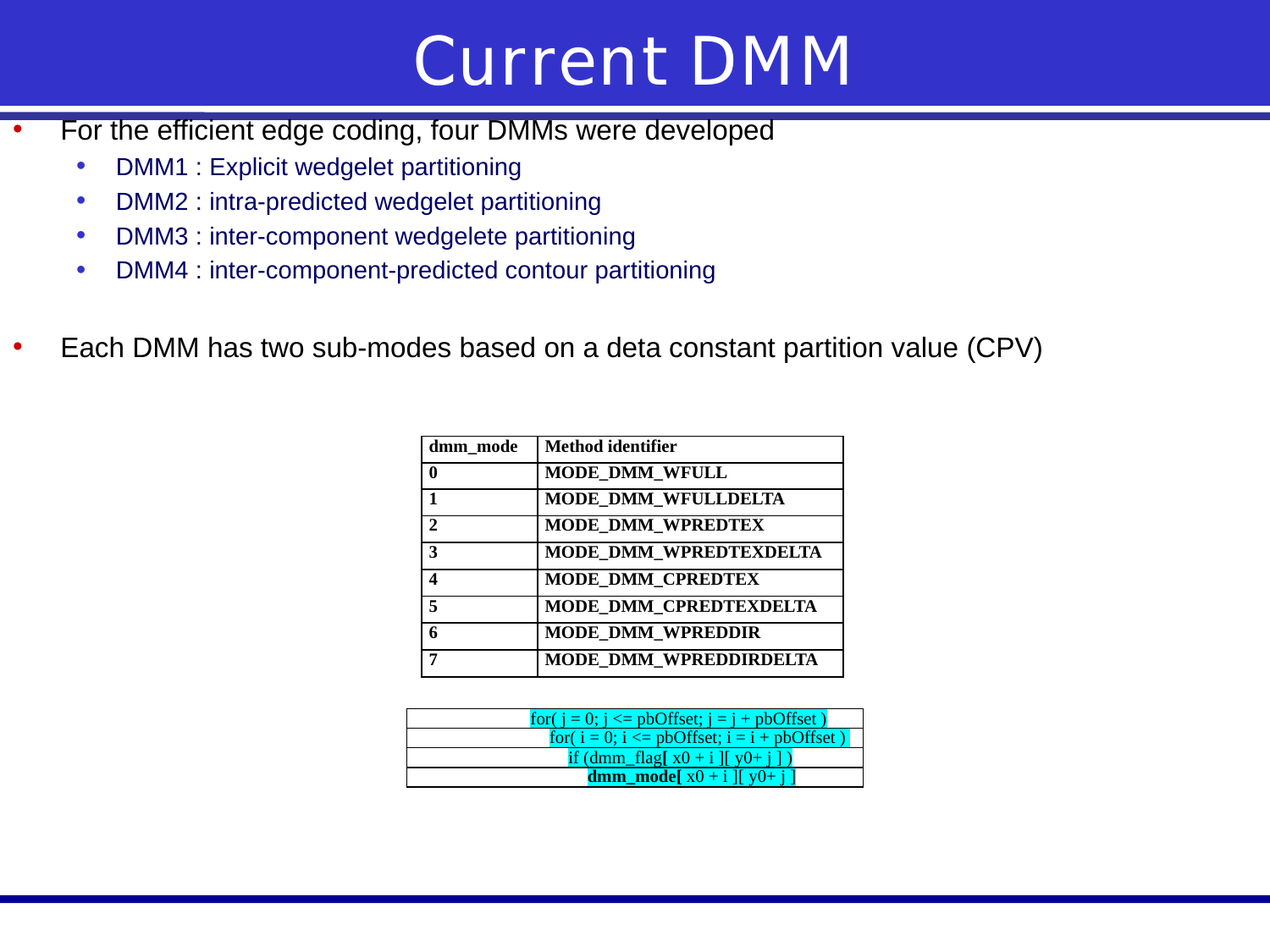

# Current DMM
For the efficient edge coding, four DMMs were developed
DMM1 : Explicit wedgelet partitioning
DMM2 : intra-predicted wedgelet partitioning
DMM3 : inter-component wedgelete partitioning
DMM4 : inter-component-predicted contour partitioning

Each DMM has two sub-modes based on a deta constant partition value (CPV)

| dmm\_mode | Method identifier |
| --- | --- |
| 0 | MODE\_DMM\_WFULL |
| 1 | MODE\_DMM\_WFULLDELTA |
| 2 | MODE\_DMM\_WPREDTEX |
| 3 | MODE\_DMM\_WPREDTEXDELTA |
| 4 | MODE\_DMM\_CPREDTEX |
| 5 | MODE\_DMM\_CPREDTEXDELTA |
| 6 | MODE\_DMM\_WPREDDIR |
| 7 | MODE\_DMM\_WPREDDIRDELTA |
| for( j = 0; j <= pbOffset; j = j + pbOffset ) |
| --- |
| for( i = 0; i <= pbOffset; i = i + pbOffset ) |
| if (dmm\_flag[ x0 + i ][ y0+ j ] ) |
| dmm\_mode[ x0 + i ][ y0+ j ] |
2